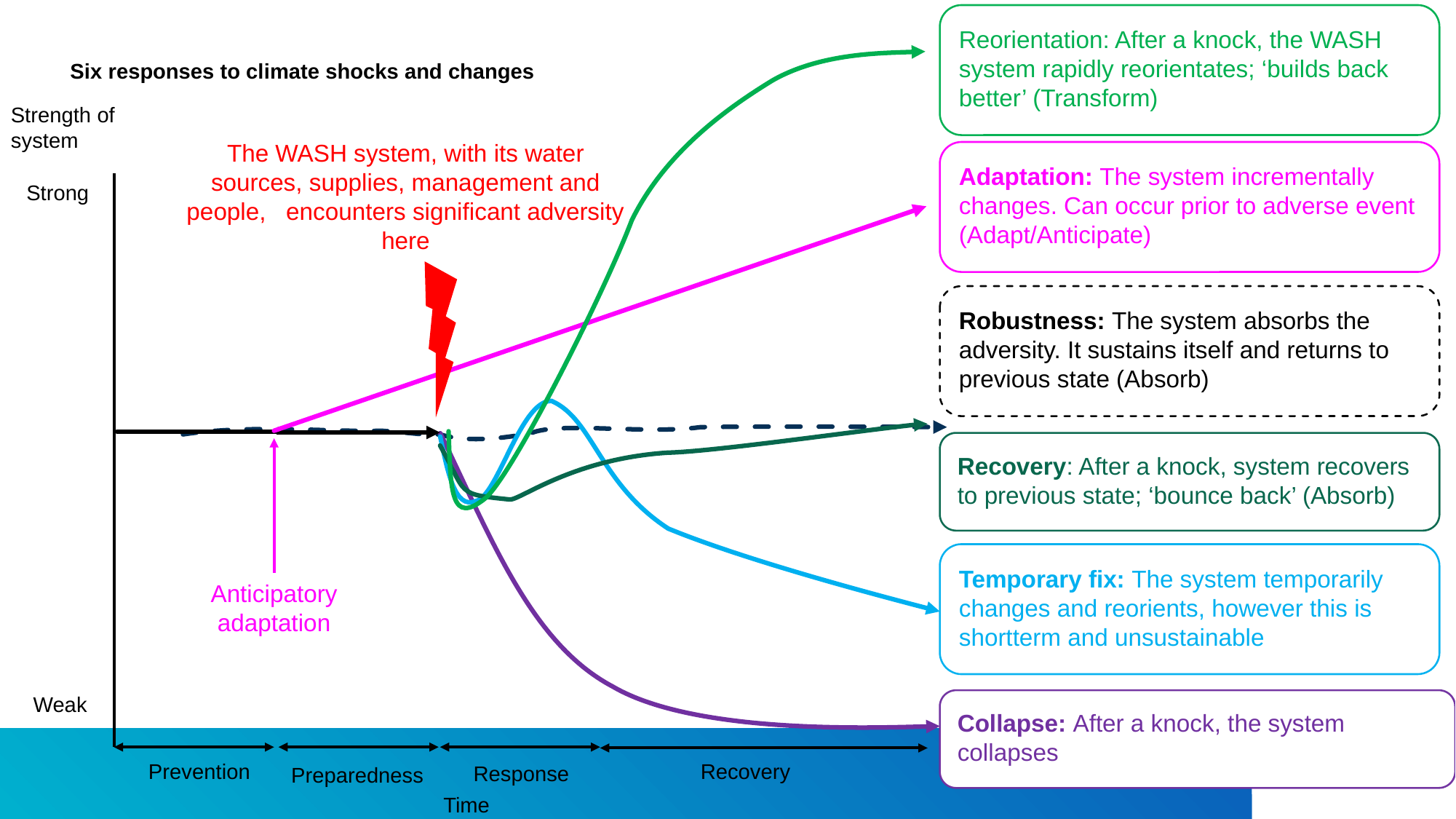

Reorientation: After a knock, the WASH system rapidly reorientates; ‘builds back better’ (Transform)
#

Six responses to climate shocks and changes
Strength of system
The WASH system, with its water sources, supplies, management and people,   encounters significant adversity here
Adaptation: The system incrementally changes. Can occur prior to adverse event (Adapt/Anticipate)
Strong

Robustness: The system absorbs the adversity. It sustains itself and returns to previous state (Absorb)

Recovery: After a knock, system recovers to previous state; ‘bounce back’ (Absorb)

Temporary fix: The system temporarily changes and reorients, however this is shortterm and unsustainable
Anticipatory adaptation
Weak
Collapse: After a knock, the system collapses
Prevention
Recovery
Response
Preparedness
Time